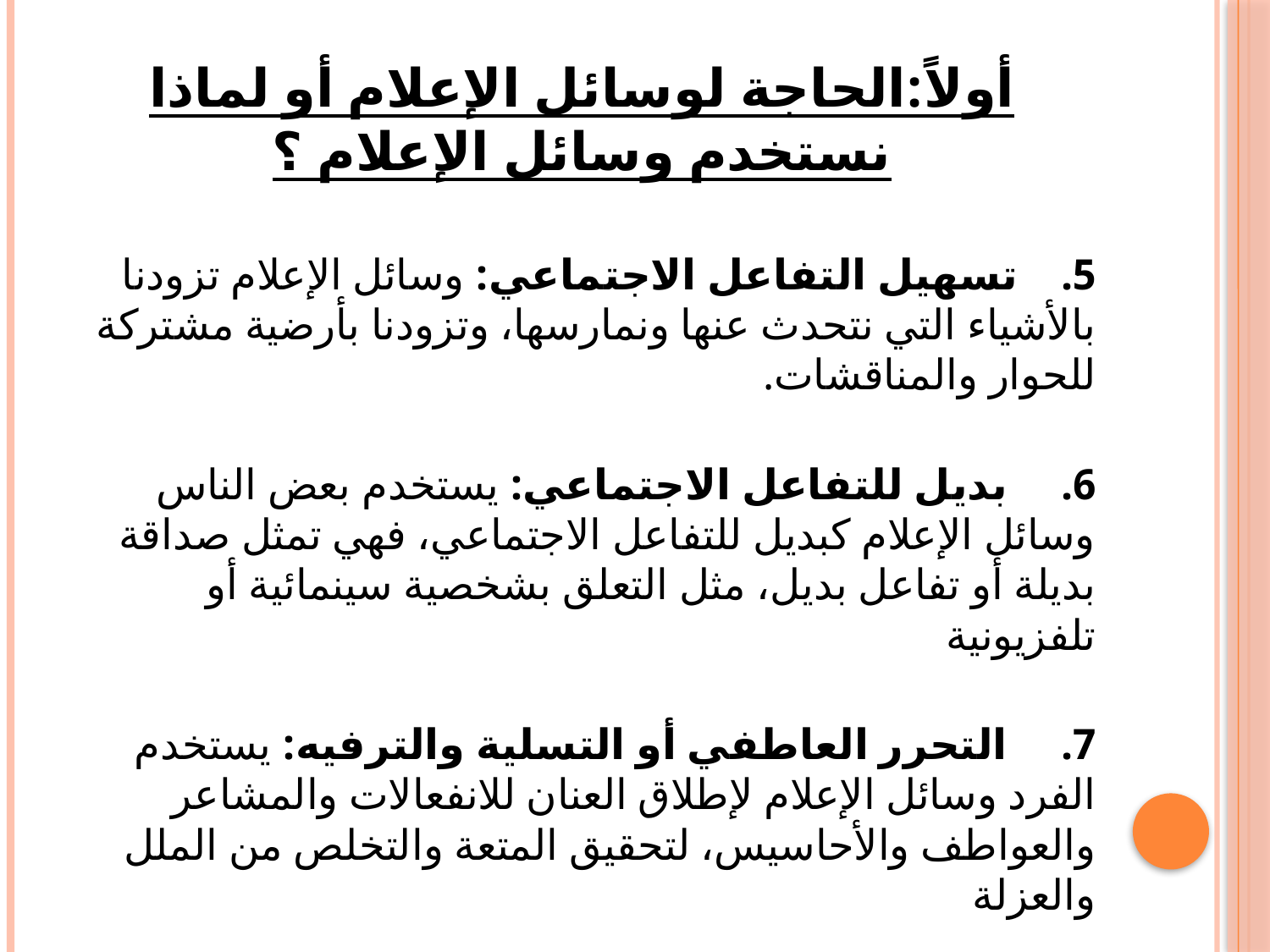

# أولاً:الحاجة لوسائل الإعلام أو لماذا نستخدم وسائل الإعلام ؟
5.    تسهيل التفاعل الاجتماعي: وسائل الإعلام تزودنا بالأشياء التي نتحدث عنها ونمارسها، وتزودنا بأرضية مشتركة للحوار والمناقشات.
6.     بديل للتفاعل الاجتماعي: يستخدم بعض الناس وسائل الإعلام كبديل للتفاعل الاجتماعي، فهي تمثل صداقة بديلة أو تفاعل بديل، مثل التعلق بشخصية سينمائية أو تلفزيونية
7.     التحرر العاطفي أو التسلية والترفيه: يستخدم الفرد وسائل الإعلام لإطلاق العنان للانفعالات والمشاعر والعواطف والأحاسيس، لتحقيق المتعة والتخلص من الملل والعزلة